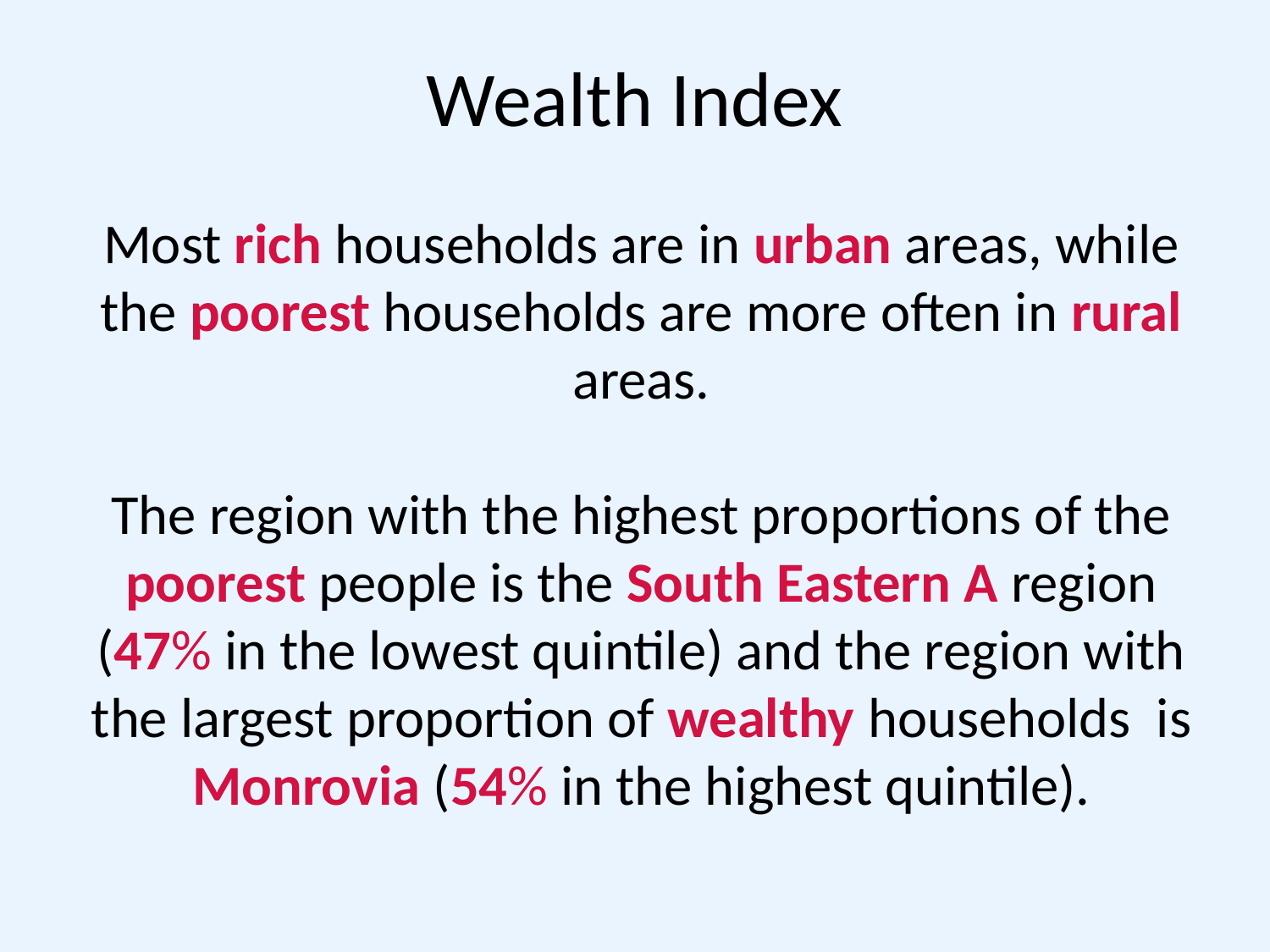

# Wealth Index
Most rich households are in urban areas, while the poorest households are more often in rural areas.

The region with the highest proportions of the poorest people is the South Eastern A region (47% in the lowest quintile) and the region with the largest proportion of wealthy households  is Monrovia (54% in the highest quintile).